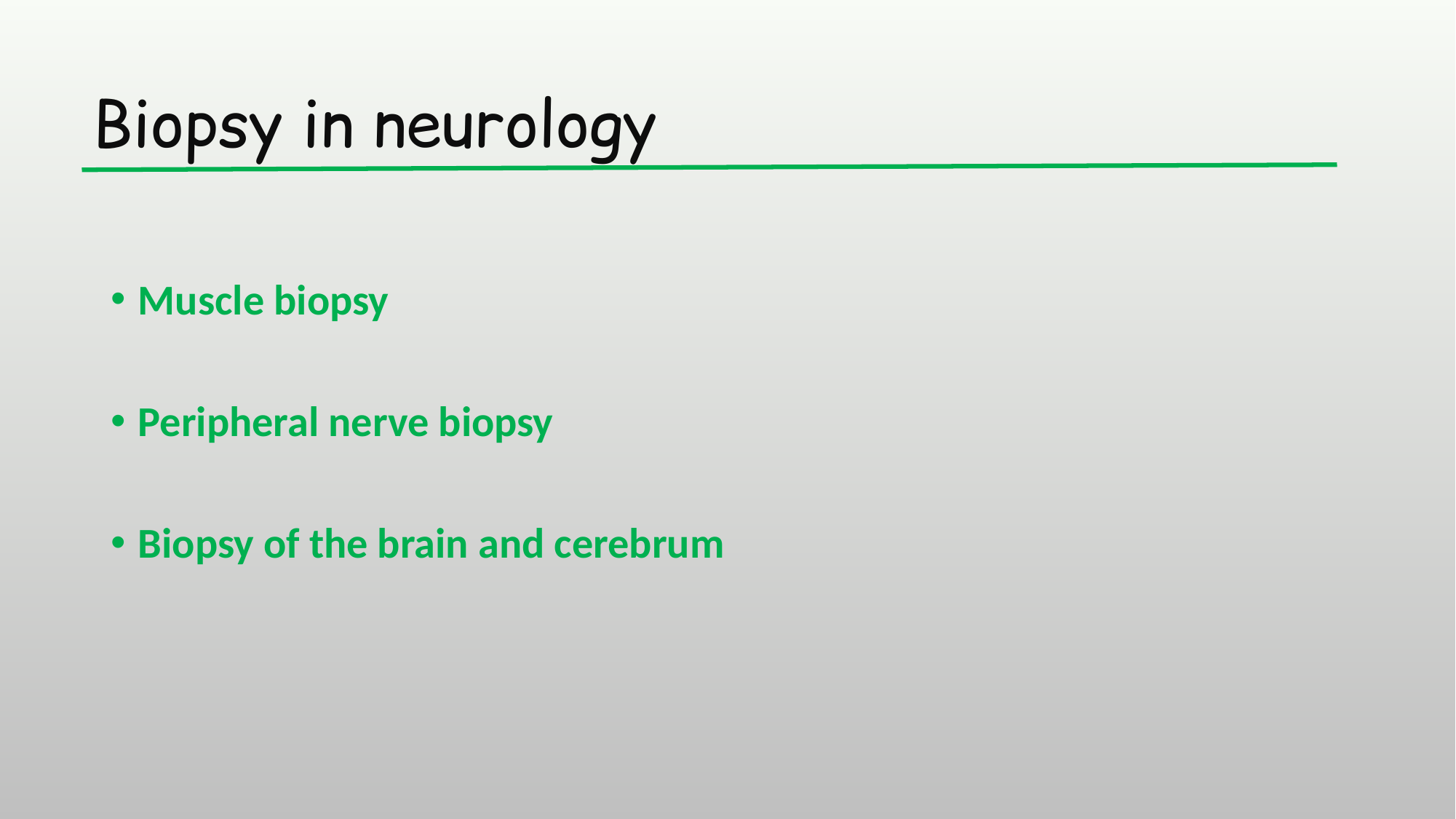

# Biopsy in neurology
Muscle biopsy

Peripheral nerve biopsy

Biopsy of the brain and cerebrum